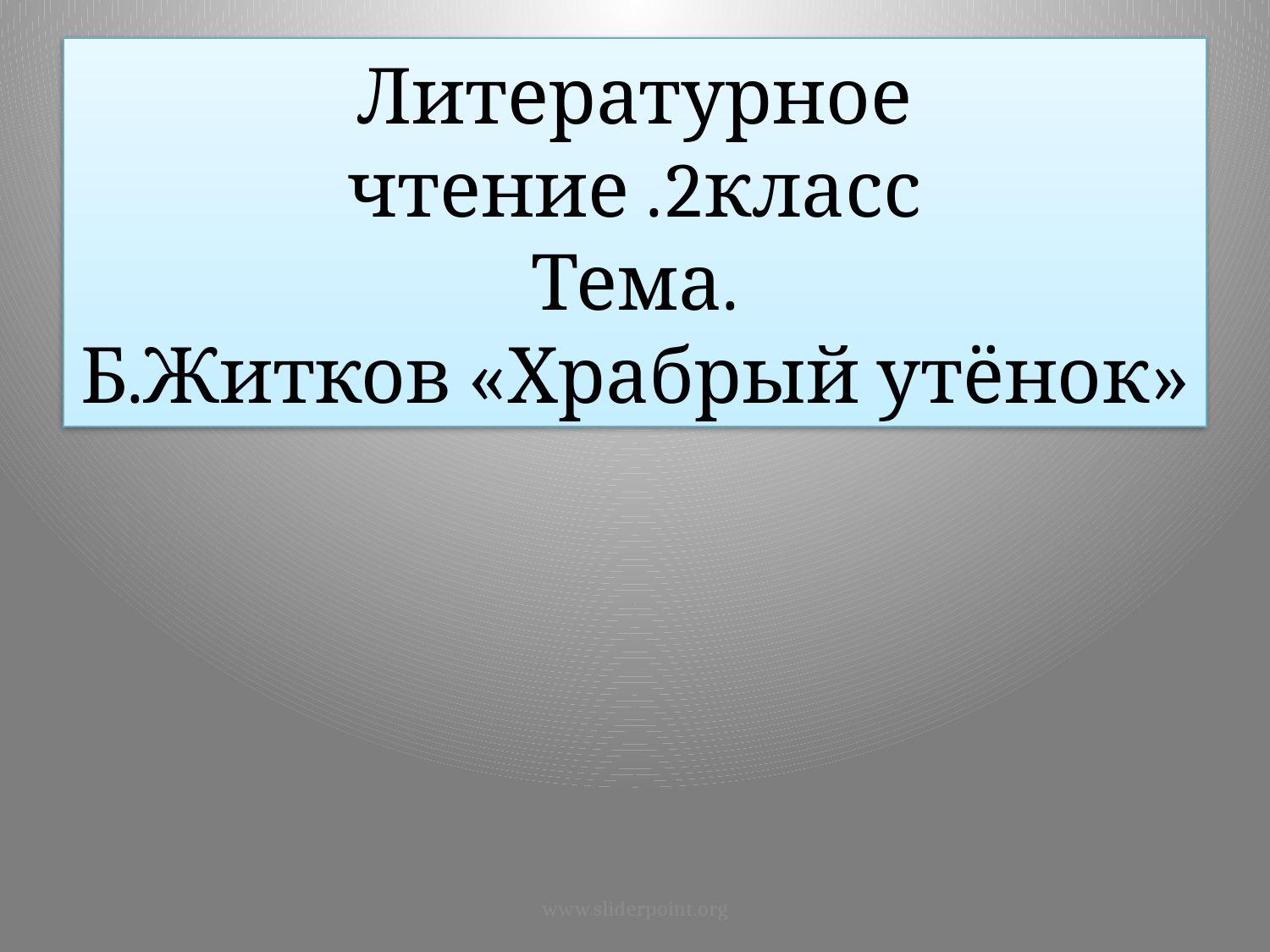

# Литературное чтение .2класс Тема. Б.Житков «Храбрый утёнок»
www.sliderpoint.org